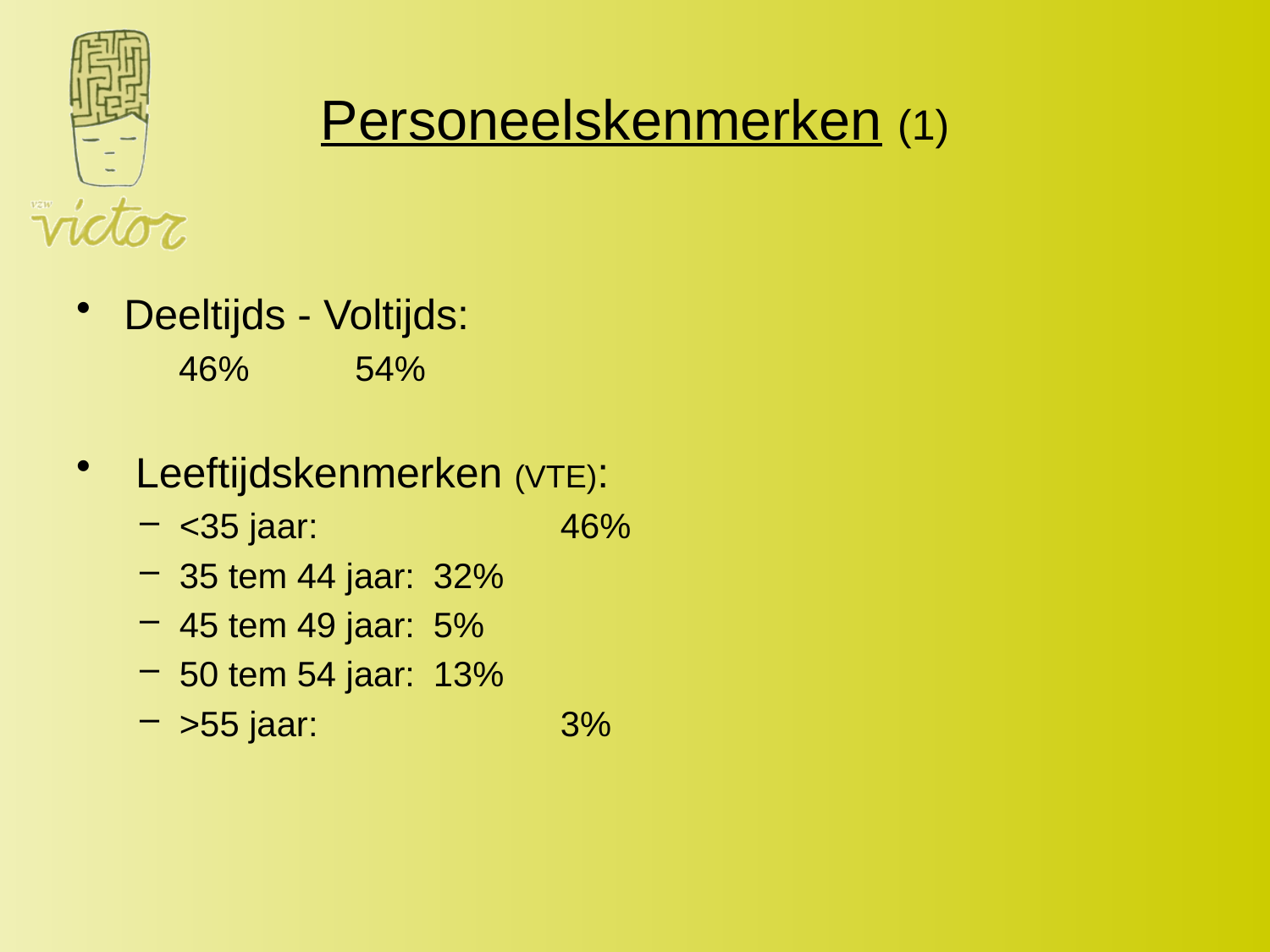

# Personeelskenmerken (1)

Deeltijds - Voltijds:
    46%	     54%

 Leeftijdskenmerken (VTE):
<35 jaar:		46%
35 tem 44 jaar:	32%
45 tem 49 jaar:	5%
50 tem 54 jaar:	13%
>55 jaar: 		3%